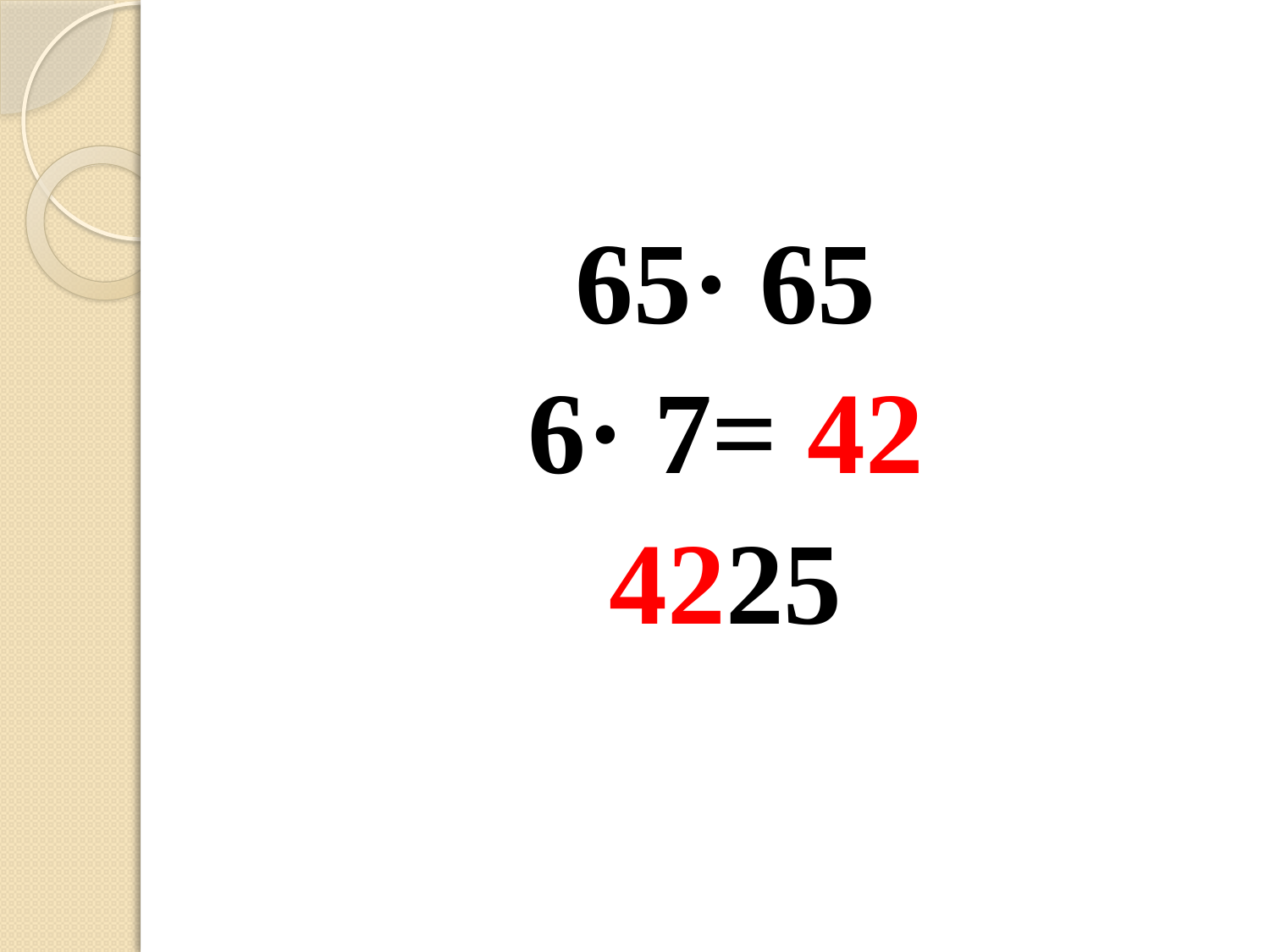

#
65· 65
6· 7= 42
4225